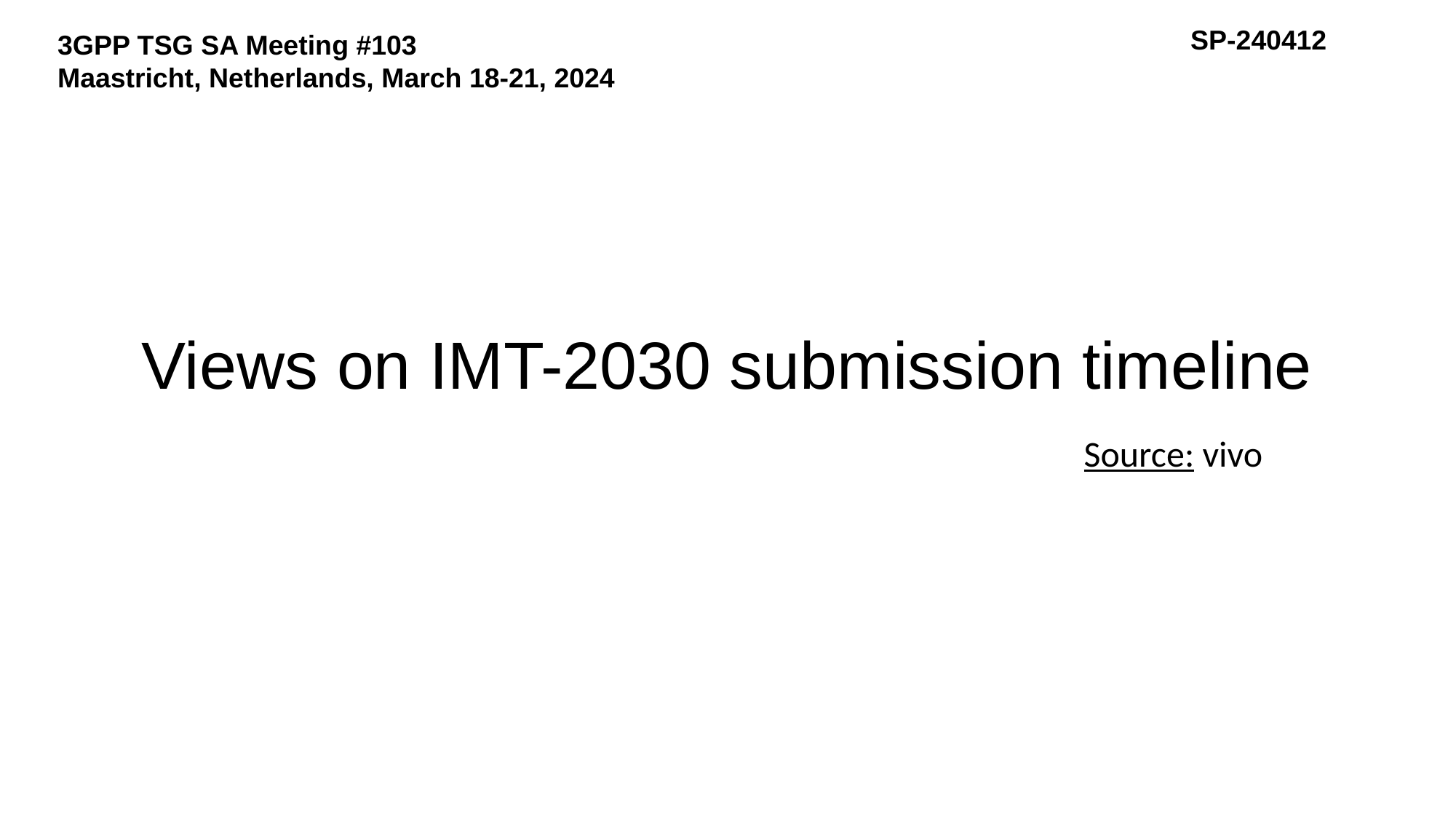

SP-240412
3GPP TSG SA Meeting #103
Maastricht, Netherlands, March 18-21, 2024
# Views on IMT-2030 submission timeline
Source: vivo